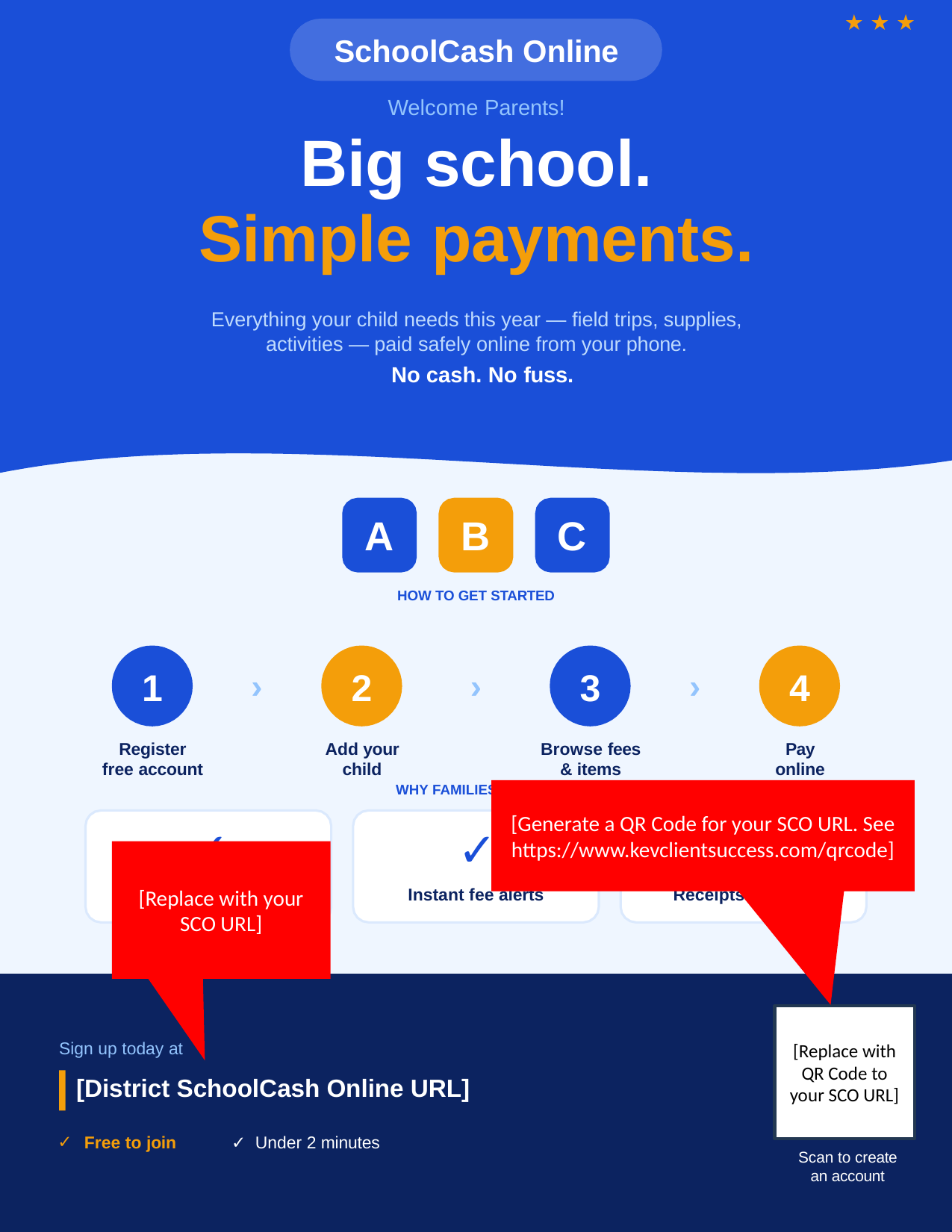

★ ★ ★
SchoolCash Online
Welcome Parents!
Big	school.
Simple	payments.
Everything your child needs this year — field trips, supplies, activities — paid safely online from your phone.
No cash. No fuss.

A	B	C
HOW TO GET STARTED

1
Register free account
›
2
Add your child
›
3
Browse fees & items
›
4
Pay online
WHY FAMILIES LOVE IT
[Generate a QR Code for your SCO URL. See
https://www.kevclientsuccess.com/qrcode]

✓
✓
✓
[Replace with your SCO URL]
Pay from any device
Instant fee alerts
Receipts anytime

[Replace with QR Code to your SCO URL]
Sign up today at

[District SchoolCash Online URL]
Free to join	✓ Under 2 minutes
Scan to create an account